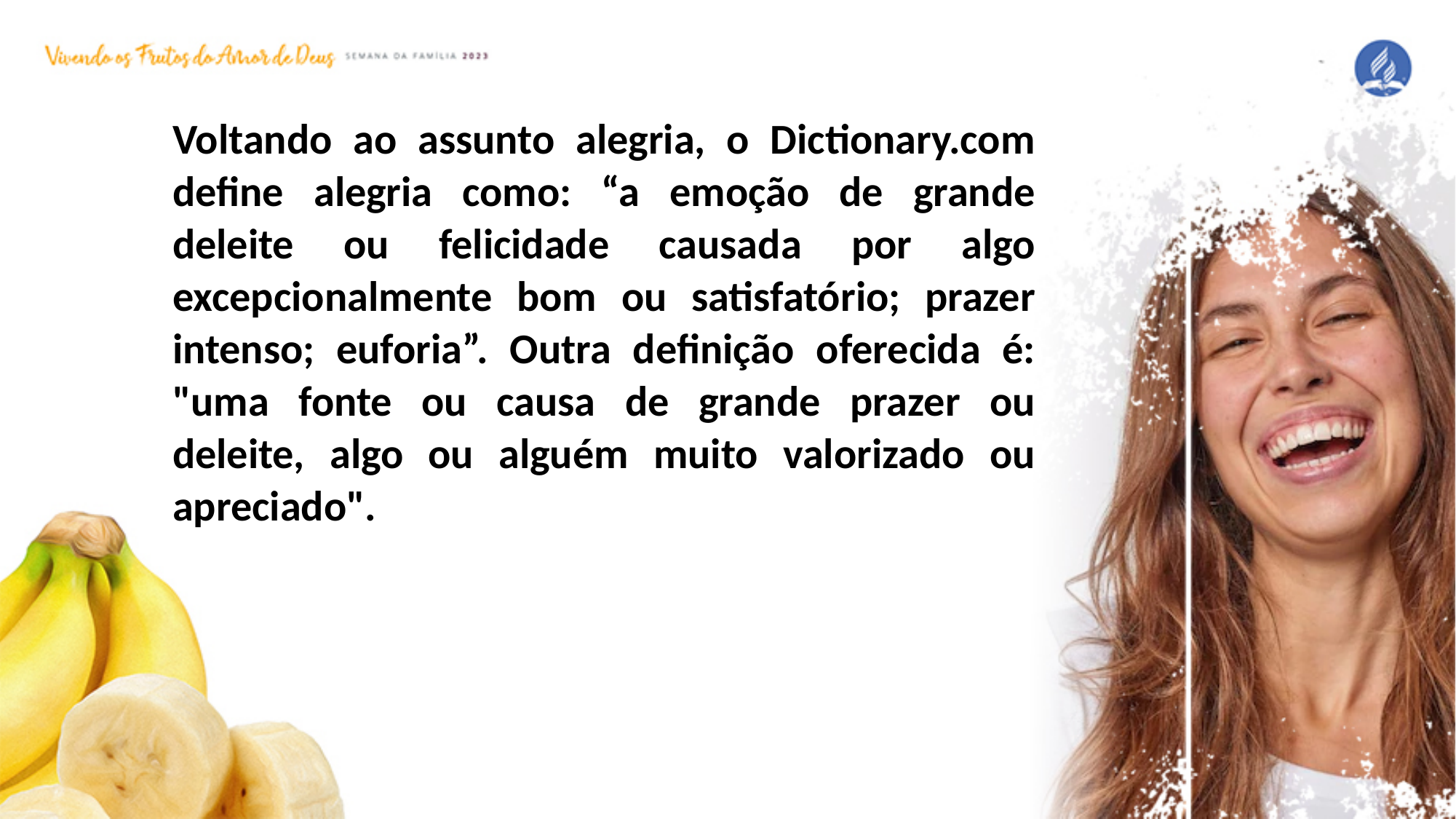

Voltando ao assunto alegria, o Dictionary.com define alegria como: “a emoção de grande deleite ou felicidade causada por algo excepcionalmente bom ou satisfatório; prazer intenso; euforia”. Outra definição oferecida é: "uma fonte ou causa de grande prazer ou deleite, algo ou alguém muito valorizado ou apreciado".